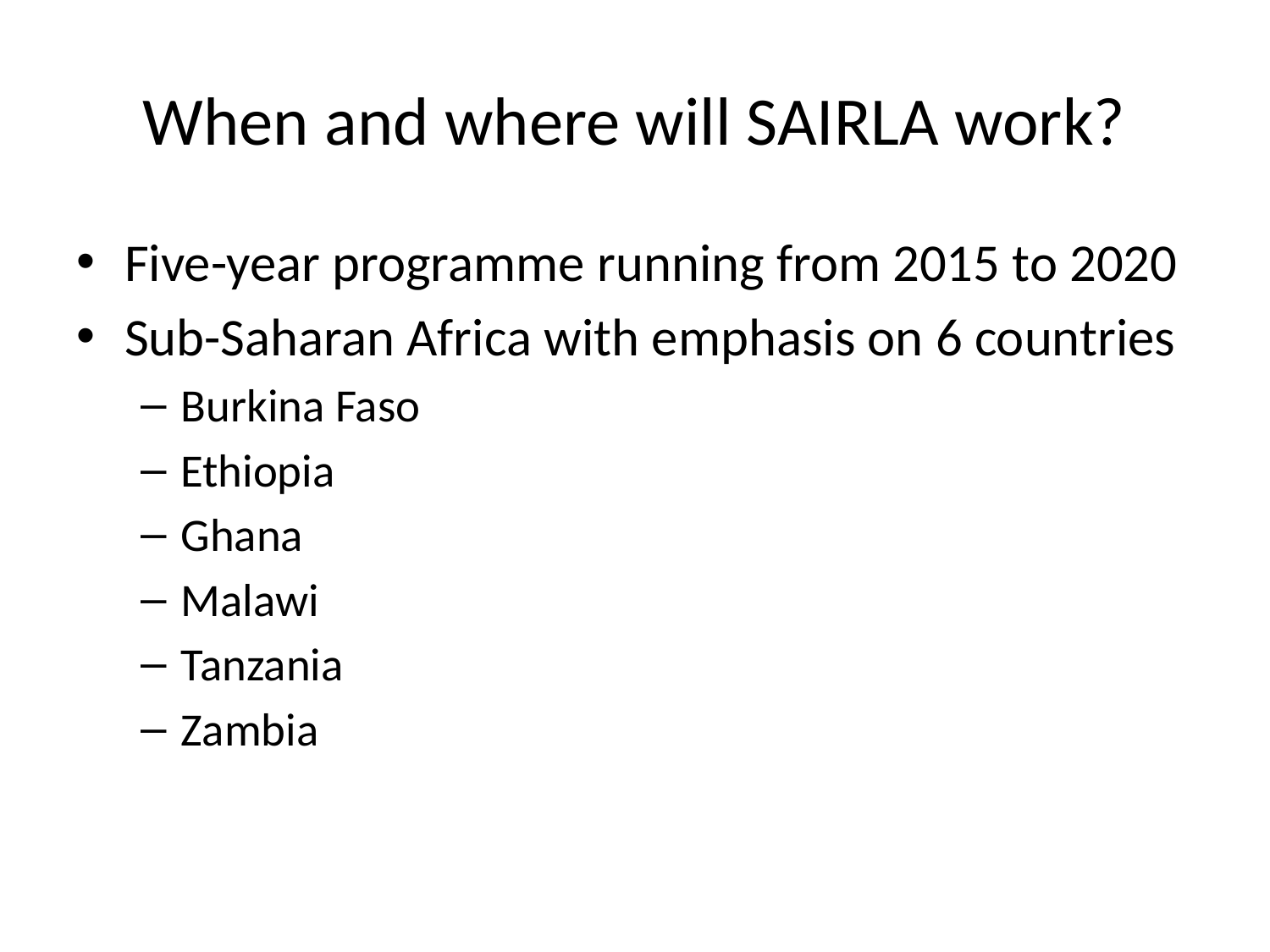

# When and where will SAIRLA work?
Five-year programme running from 2015 to 2020
Sub-Saharan Africa with emphasis on 6 countries
Burkina Faso
Ethiopia
Ghana
Malawi
Tanzania
Zambia